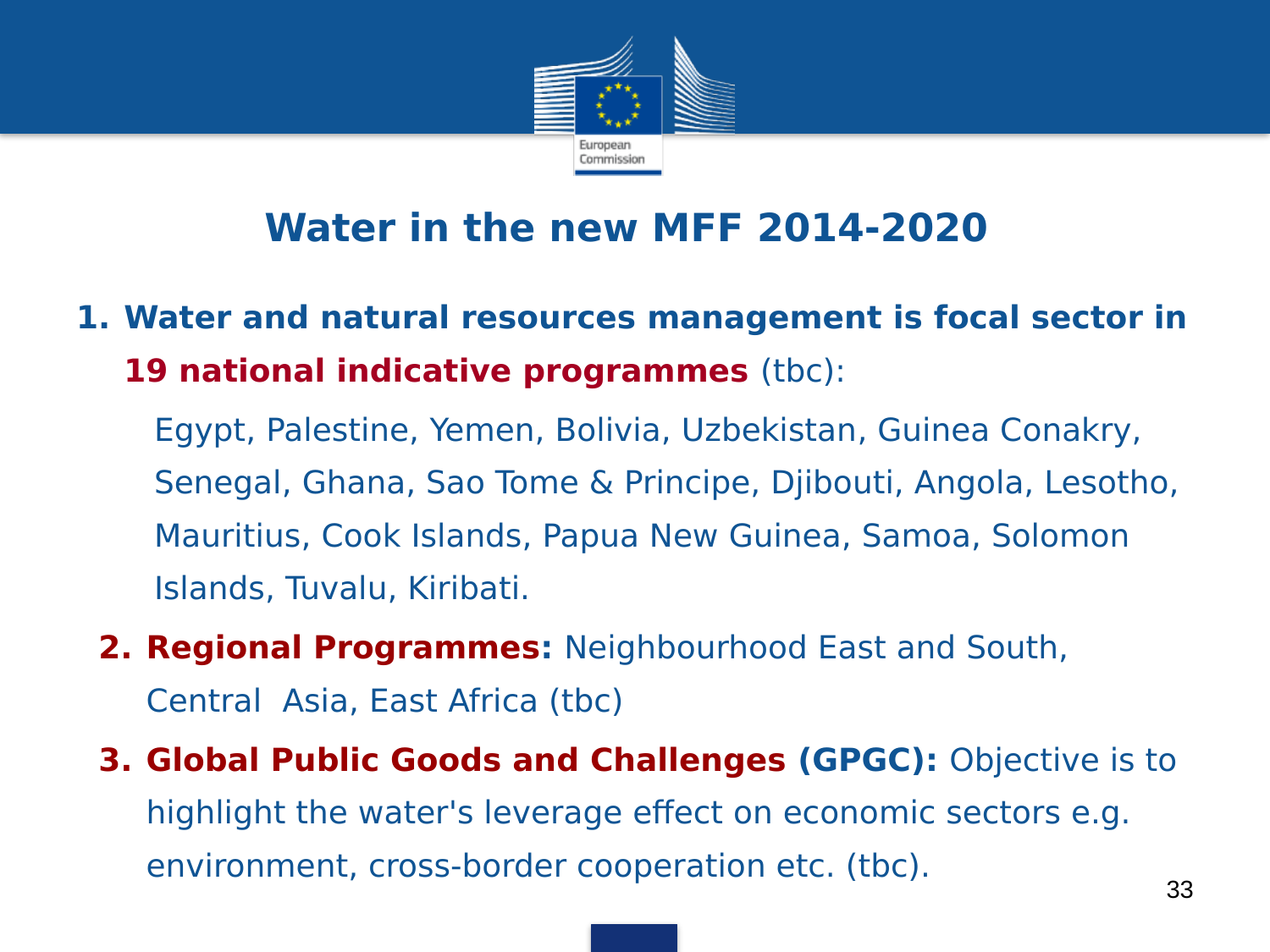

# Water in the new MFF 2014-2020
Water and natural resources management is focal sector in 19 national indicative programmes (tbc):
Egypt, Palestine, Yemen, Bolivia, Uzbekistan, Guinea Conakry, Senegal, Ghana, Sao Tome & Principe, Djibouti, Angola, Lesotho, Mauritius, Cook Islands, Papua New Guinea, Samoa, Solomon Islands, Tuvalu, Kiribati.
Regional Programmes: Neighbourhood East and South, Central  Asia, East Africa (tbc)
Global Public Goods and Challenges (GPGC): Objective is to highlight the water's leverage effect on economic sectors e.g. environment, cross-border cooperation etc. (tbc).

33